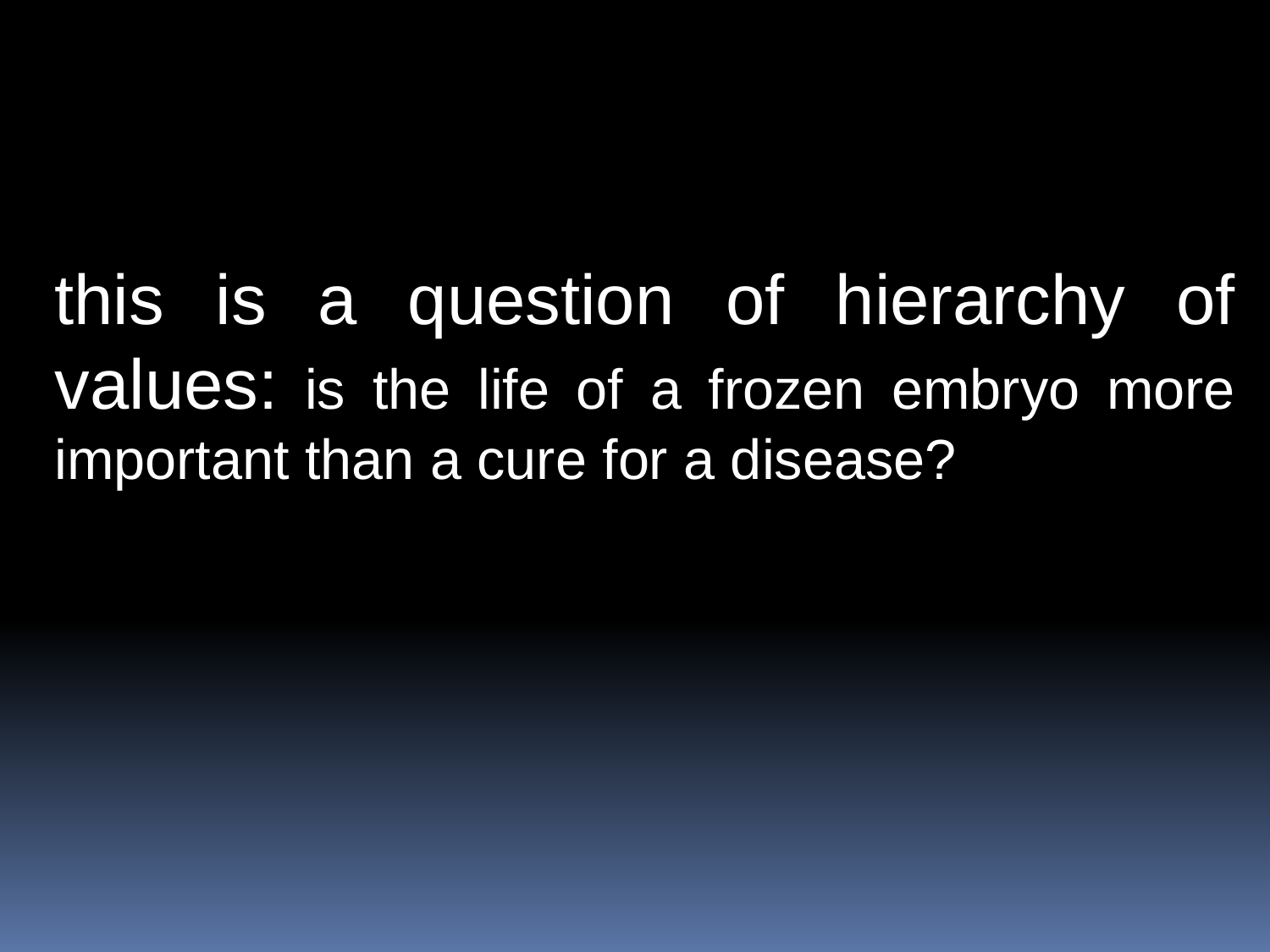

this is a question of hierarchy of values: is the life of a frozen embryo more important than a cure for a disease?